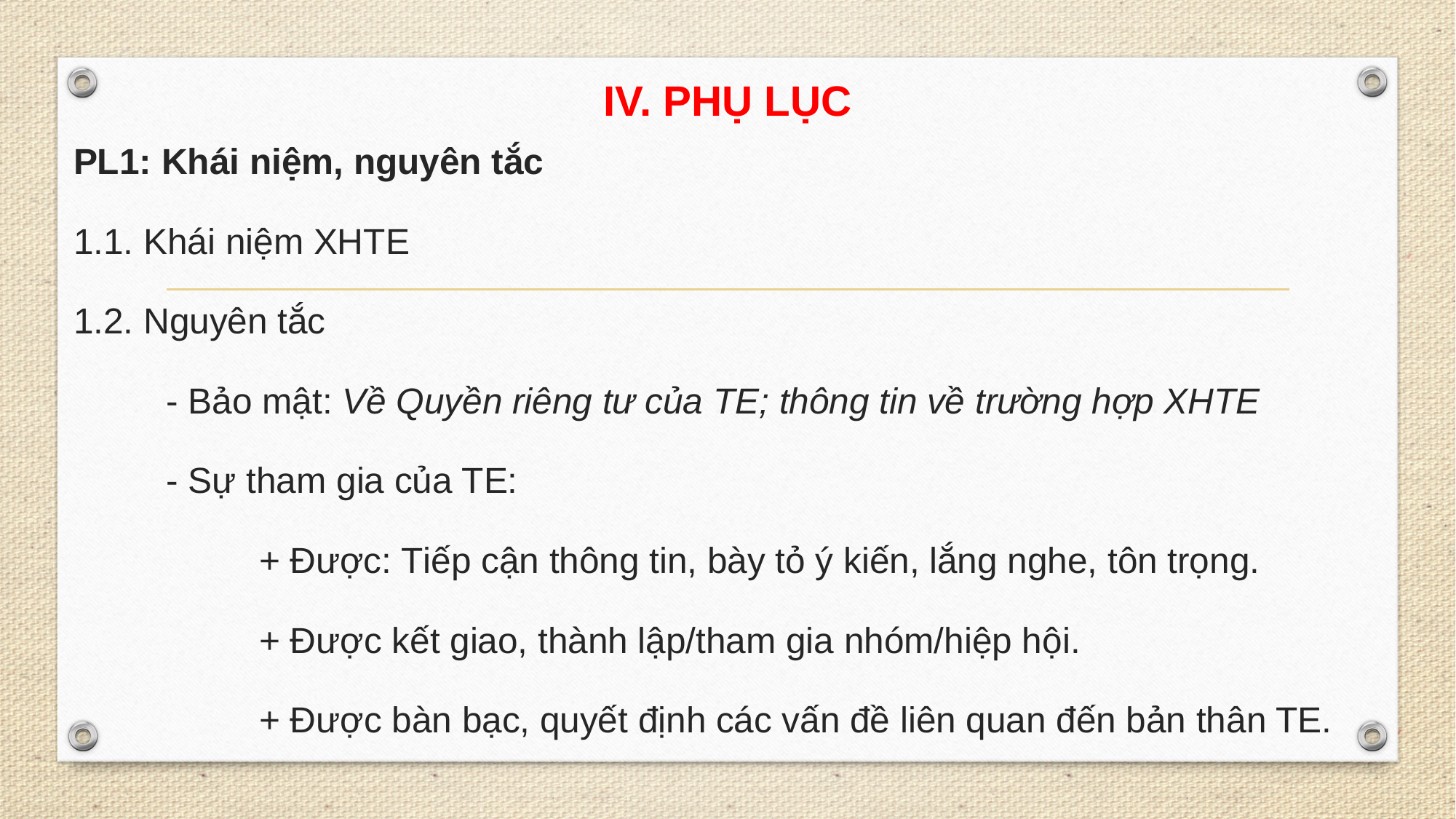

# IV. PHỤ LỤC
PL1: Khái niệm, nguyên tắc
1.1. Khái niệm XHTE
1.2. Nguyên tắc
	- Bảo mật: Về Quyền riêng tư của TE; thông tin về trường hợp XHTE
	- Sự tham gia của TE:
		+ Được: Tiếp cận thông tin, bày tỏ ý kiến, lắng nghe, tôn trọng.
		+ Được kết giao, thành lập/tham gia nhóm/hiệp hội.
		+ Được bàn bạc, quyết định các vấn đề liên quan đến bản thân TE.